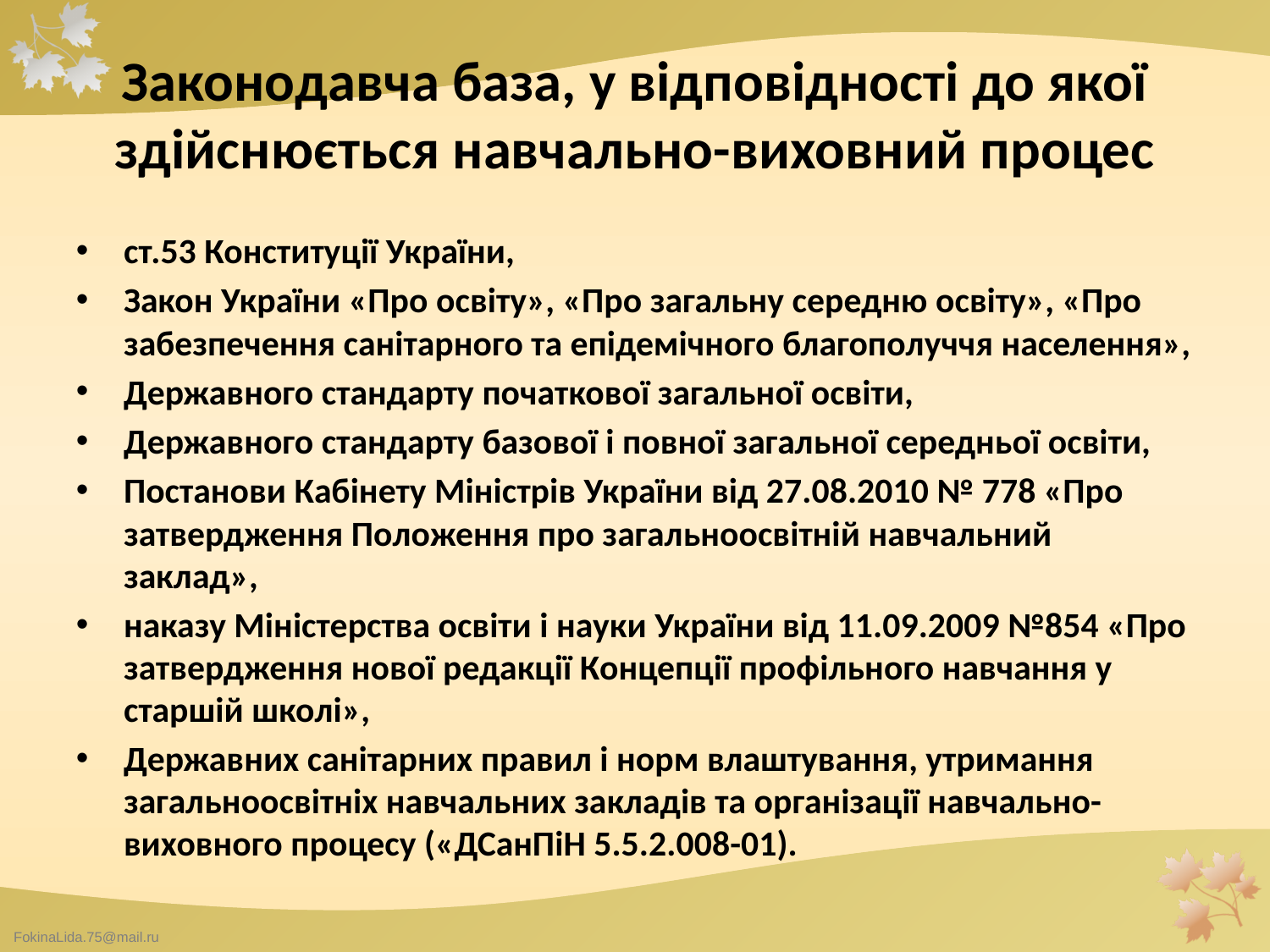

# Законодавча база, у відповідності до якої здійснюється навчально-виховний процес
ст.53 Конституції України,
Закон України «Про освіту», «Про загальну середню освіту», «Про забезпечення санітарного та епідемічного благополуччя населення»,
Державного стандарту початкової загальної освіти,
Державного стандарту базової і повної загальної середньої освіти,
Постанови Кабінету Міністрів України від 27.08.2010 № 778 «Про затвердження Положення про загальноосвітній навчальний заклад»,
наказу Міністерства освіти і науки України від 11.09.2009 №854 «Про затвердження нової редакції Концепції профільного навчання у старшій школі»,
Державних санітарних правил і норм влаштування, утримання загальноосвітніх навчальних закладів та організації навчально-виховного процесу («ДСанПіН 5.5.2.008-01).